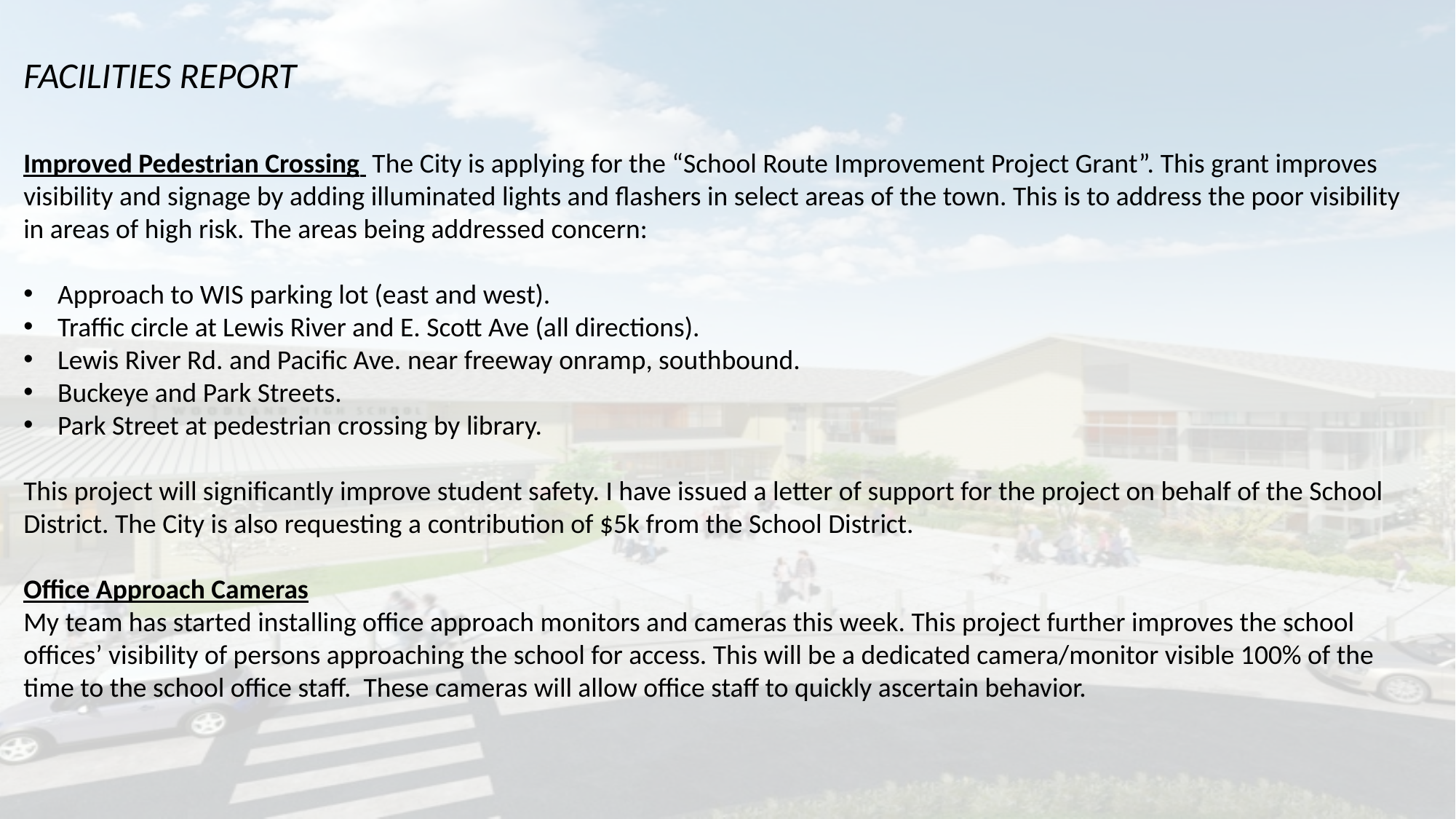

FACILITIES REPORT

Improved Pedestrian Crossing  The City is applying for the “School Route Improvement Project Grant”. This grant improves visibility and signage by adding illuminated lights and flashers in select areas of the town. This is to address the poor visibility in areas of high risk. The areas being addressed concern:

Approach to WIS parking lot (east and west).
Traffic circle at Lewis River and E. Scott Ave (all directions).
Lewis River Rd. and Pacific Ave. near freeway onramp, southbound.
Buckeye and Park Streets.
Park Street at pedestrian crossing by library.

This project will significantly improve student safety. I have issued a letter of support for the project on behalf of the School District. The City is also requesting a contribution of $5k from the School District.

Office Approach Cameras
My team has started installing office approach monitors and cameras this week. This project further improves the school offices’ visibility of persons approaching the school for access. This will be a dedicated camera/monitor visible 100% of the time to the school office staff.  These cameras will allow office staff to quickly ascertain behavior.